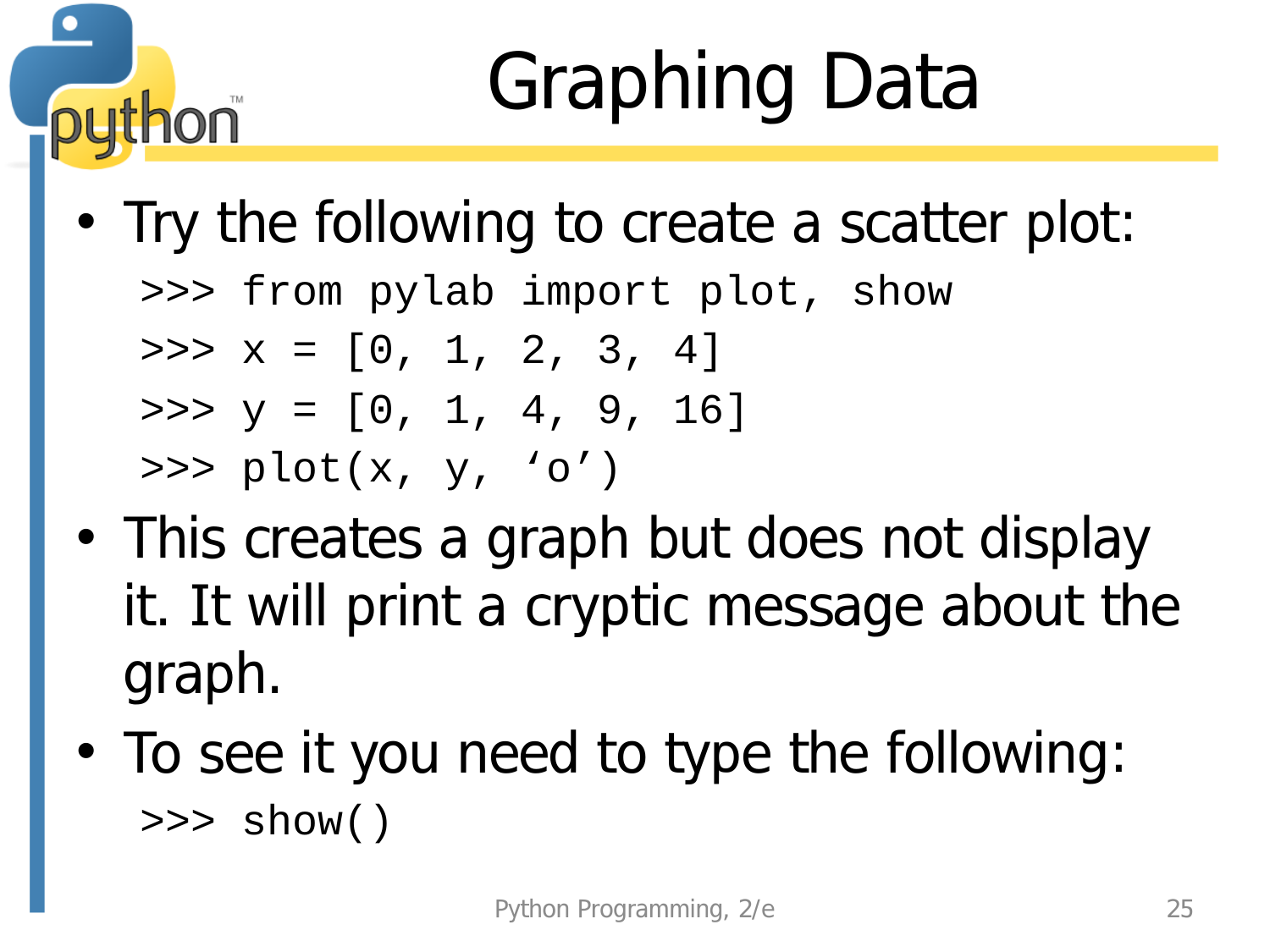

# Graphing Data
Try the following to create a scatter plot:
>>> from pylab import plot, show
>>> x = [0, 1, 2, 3, 4]
>>> y = [0, 1, 4, 9, 16]
>>> plot(x, y, ‘o’)
This creates a graph but does not display it. It will print a cryptic message about the graph.
To see it you need to type the following:
>>> show()

Python Programming, 2/e
25